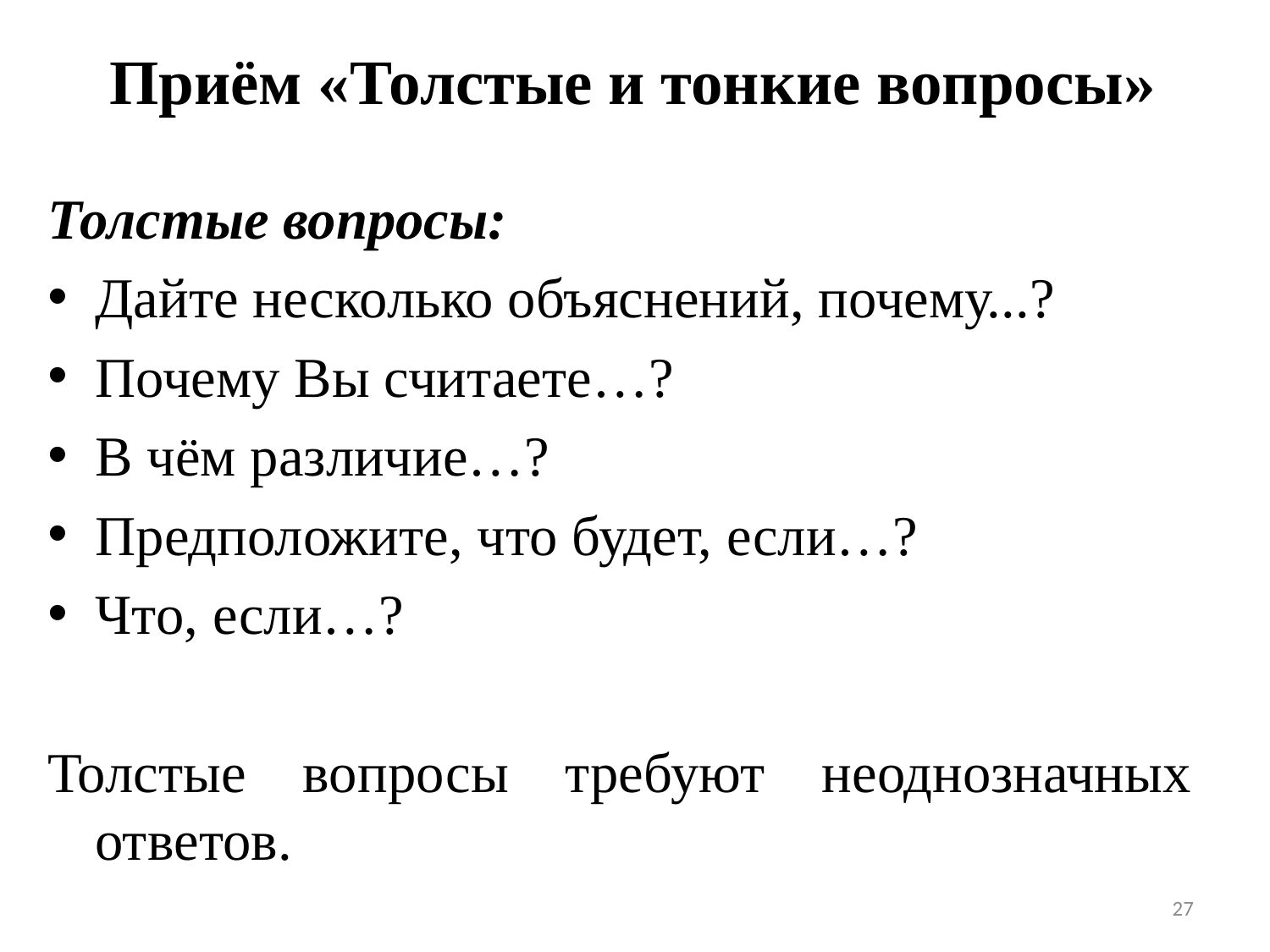

# Приём «Толстые и тонкие вопросы»
Толстые вопросы:
Дайте несколько объяснений, почему...?
Почему Вы считаете…?
В чём различие…?
Предположите, что будет, если…?
Что, если…?

Толстые вопросы требуют неоднозначных ответов.

27